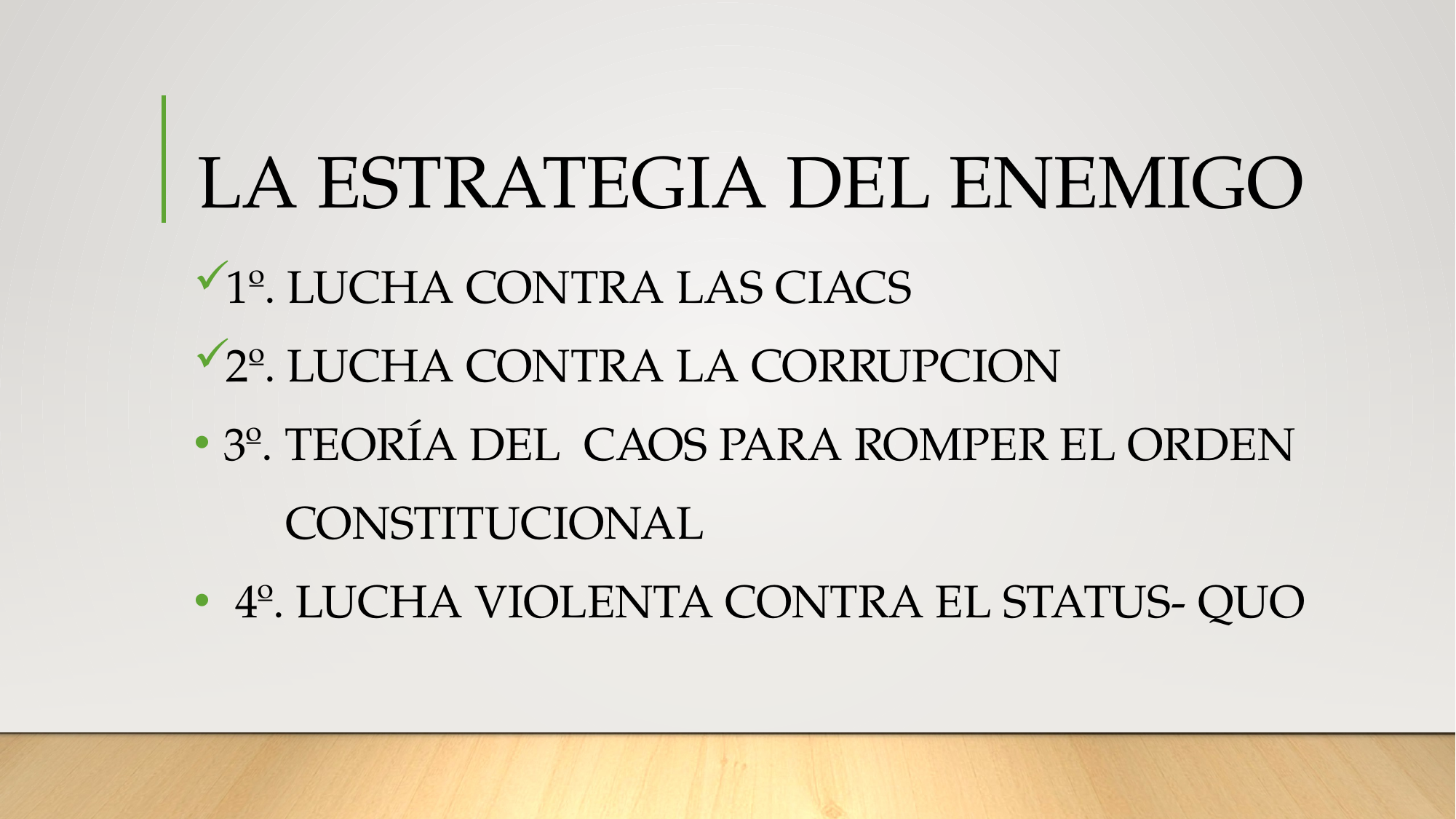

# LA ESTRATEGIA DEL ENEMIGO
1º. LUCHA CONTRA LAS CIACS
2º. LUCHA CONTRA LA CORRUPCION
3º. TEORÍA DEL  CAOS PARA ROMPER EL ORDEN
	CONSTITUCIONAL
 4º. LUCHA VIOLENTA CONTRA EL STATUS- QUO